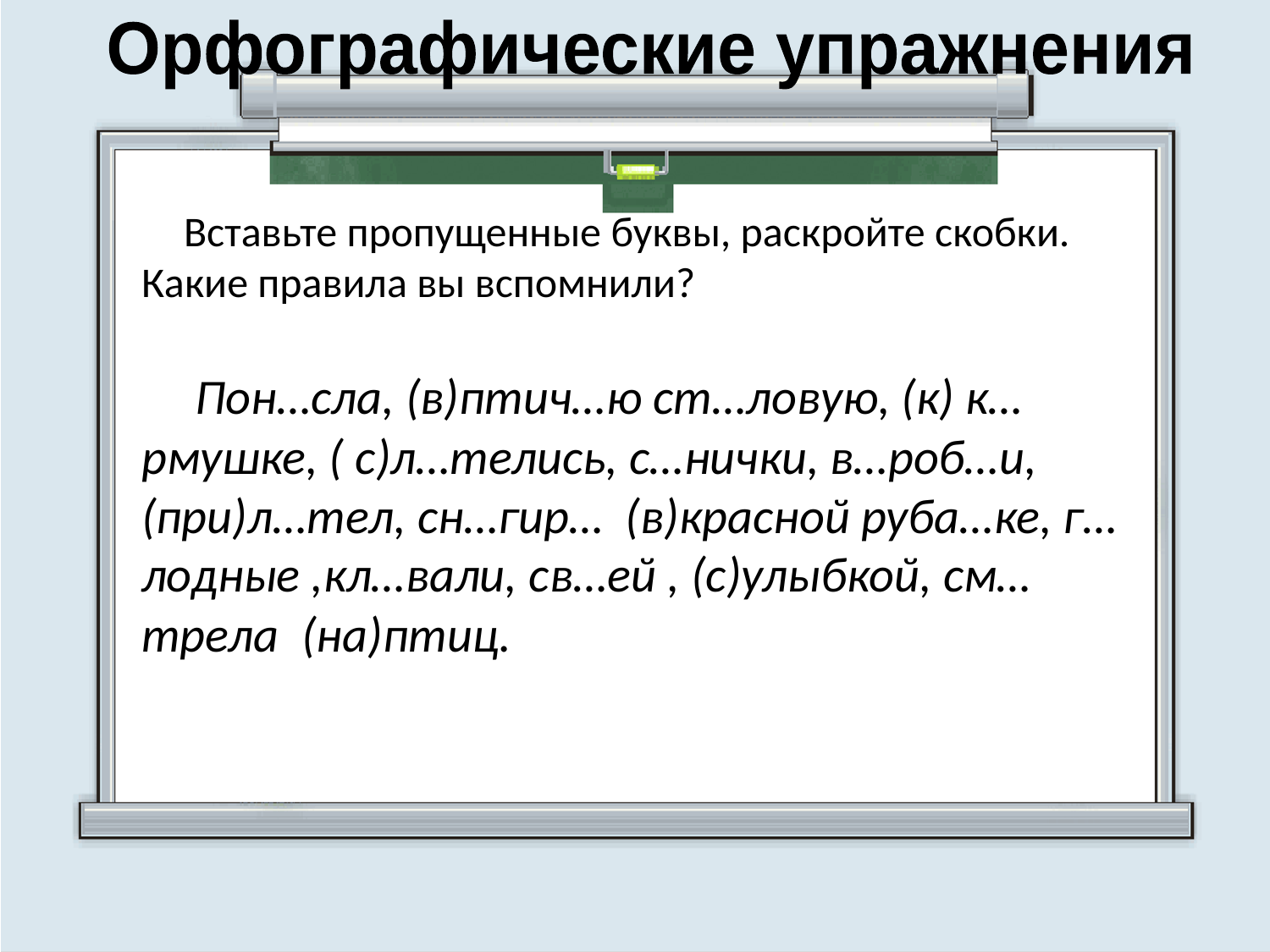

Орфографические упражнения
Вставьте пропущенные буквы, раскройте скобки. Какие правила вы вспомнили?

 Пон…сла, (в)птич…ю ст…ловую, (к) к…рмушке, ( с)л…телись, с…нички, в…роб…и, (при)л…тел, сн…гир…  (в)красной руба…ке, г…лодные ,кл…вали, св…ей , (с)улыбкой, см…трела  (на)птиц.